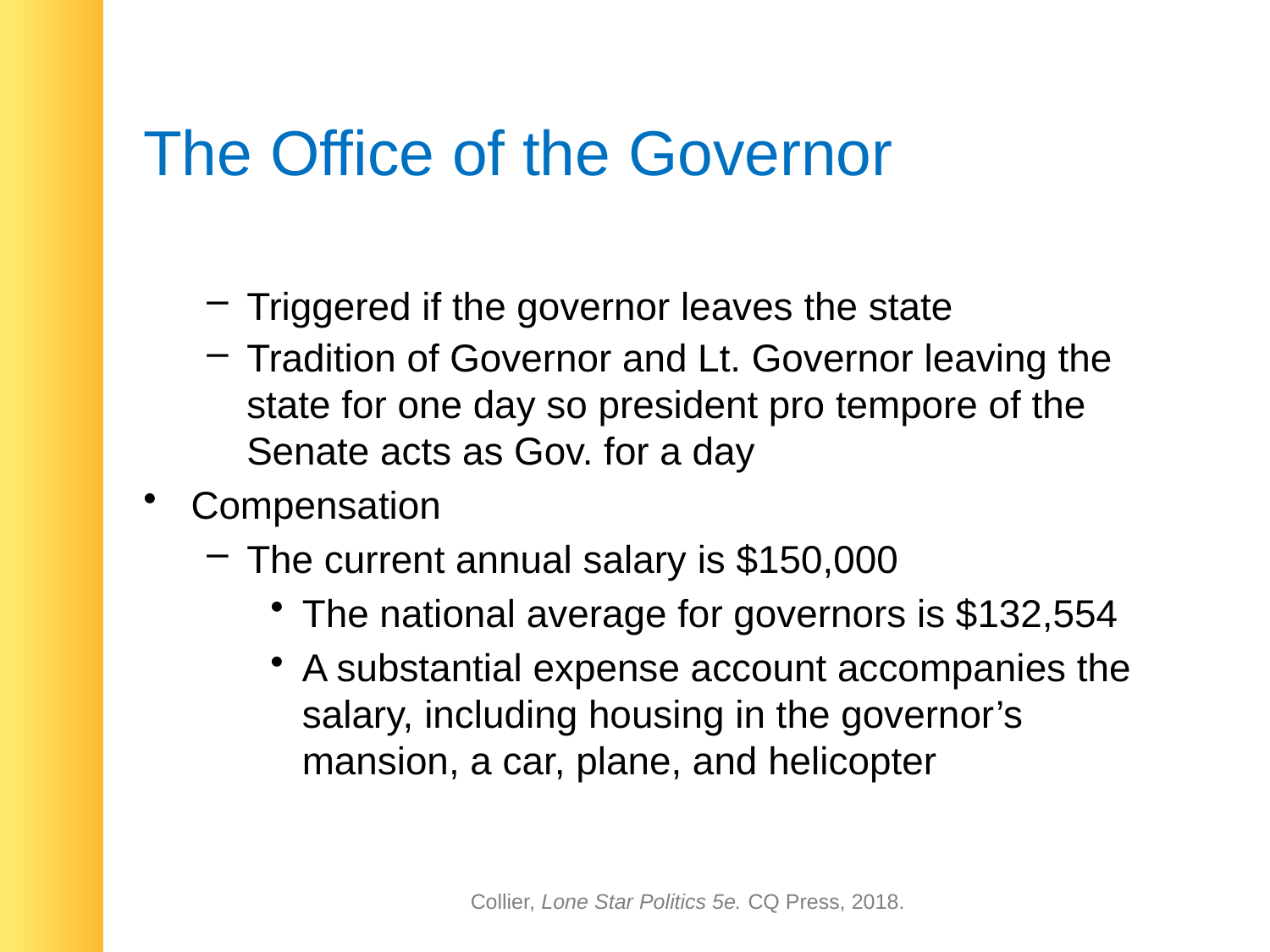

# The Office of the Governor
Triggered if the governor leaves the state
Tradition of Governor and Lt. Governor leaving the state for one day so president pro tempore of the Senate acts as Gov. for a day
Compensation
The current annual salary is $150,000
The national average for governors is $132,554
A substantial expense account accompanies the salary, including housing in the governor’s mansion, a car, plane, and helicopter

Collier, Lone Star Politics 5e. CQ Press, 2018.